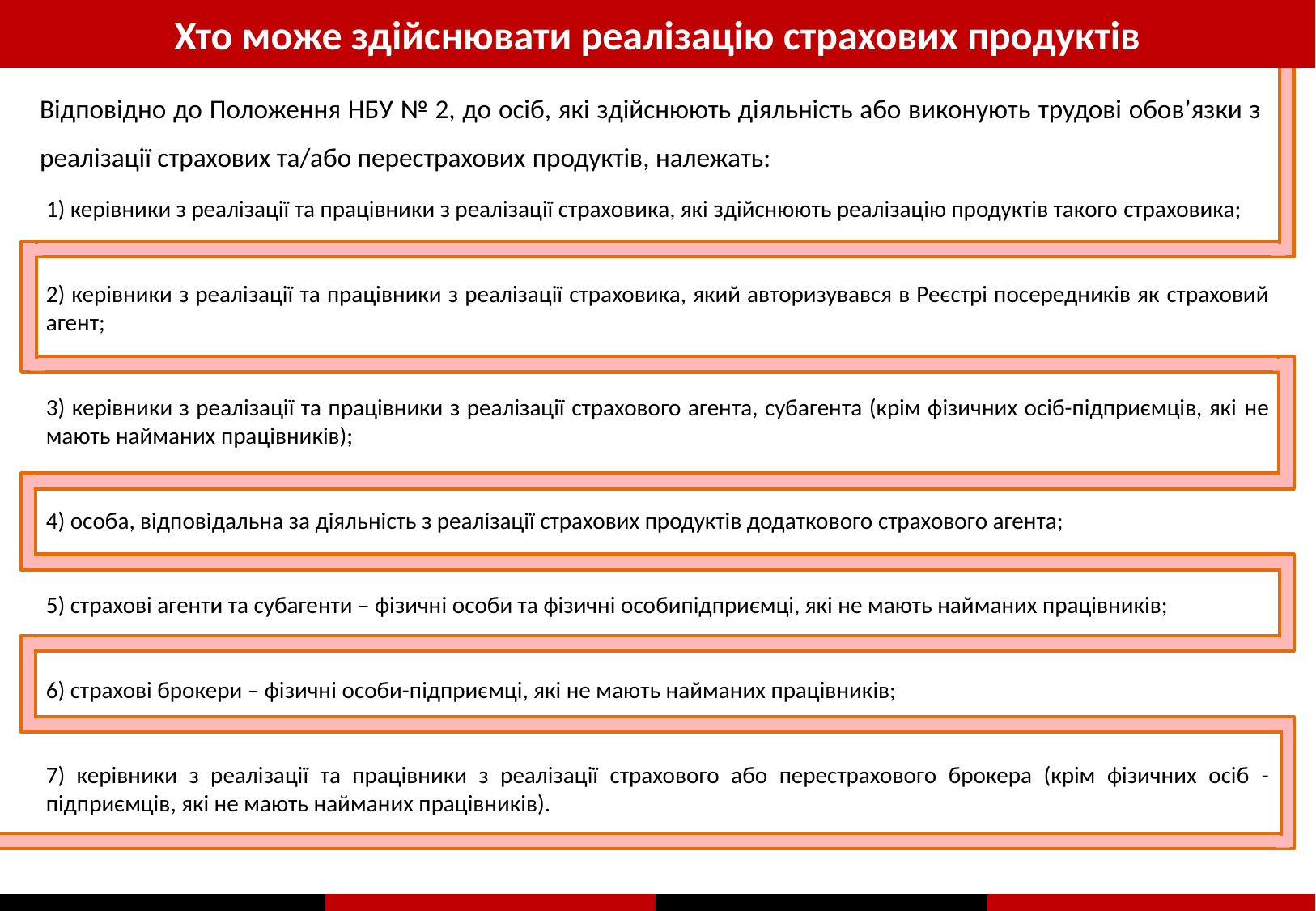

Хто може здійснювати реалізацію страхових продуктів

Відповідно до Положення НБУ № 2, до осіб, які здійснюють діяльність або виконують трудові обов’язки з реалізації страхових та/або перестрахових продуктів, належать:

1) керівники з реалізації та працівники з реалізації страховика, які здійснюють реалізацію продуктів такого страховика;

2) керівники з реалізації та працівники з реалізації страховика, який авторизувався в Реєстрі посередників як страховий агент;

3) керівники з реалізації та працівники з реалізації страхового агента, субагента (крім фізичних осіб-підприємців, які не мають найманих працівників);

4) особа, відповідальна за діяльність з реалізації страхових продуктів додаткового страхового агента;

5) страхові агенти та субагенти – фізичні особи та фізичні особипідприємці, які не мають найманих працівників;

6) страхові брокери – фізичні особи-підприємці, які не мають найманих працівників;

7) керівники з реалізації та працівники з реалізації страхового або перестрахового брокера (крім фізичних осіб - підприємців, які не мають найманих працівників).